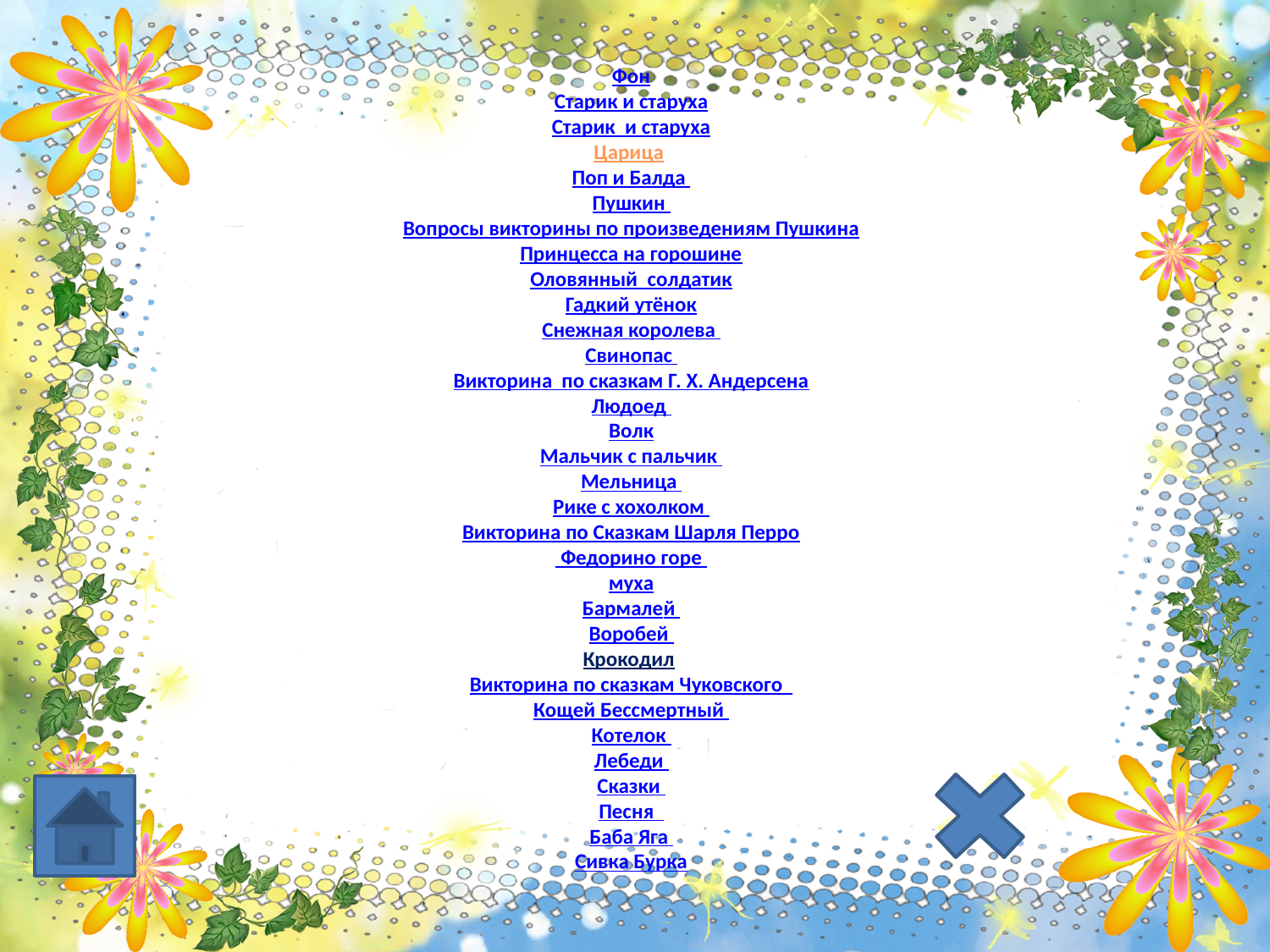

Фон
Старик и старуха
Старик  и старуха
Царица
Поп и Балда
Пушкин
Вопросы викторины по произведениям Пушкина
Принцесса на горошине
Оловянный  солдатик
Гадкий утёнок
Снежная королева
Свинопас
Викторина  по сказкам Г. Х. Андерсена
Людоед
Волк
Мальчик с пальчик
Мельница
Рике с хохолком
Викторина по Сказкам Шарля Перро
 Федорино горе
муха
Бармалей
Воробей
Крокодил
Викторина по сказкам Чуковского
Кощей Бессмертный
Котелок
Лебеди
Сказки
Песня
Баба Яга
Сивка Бурка